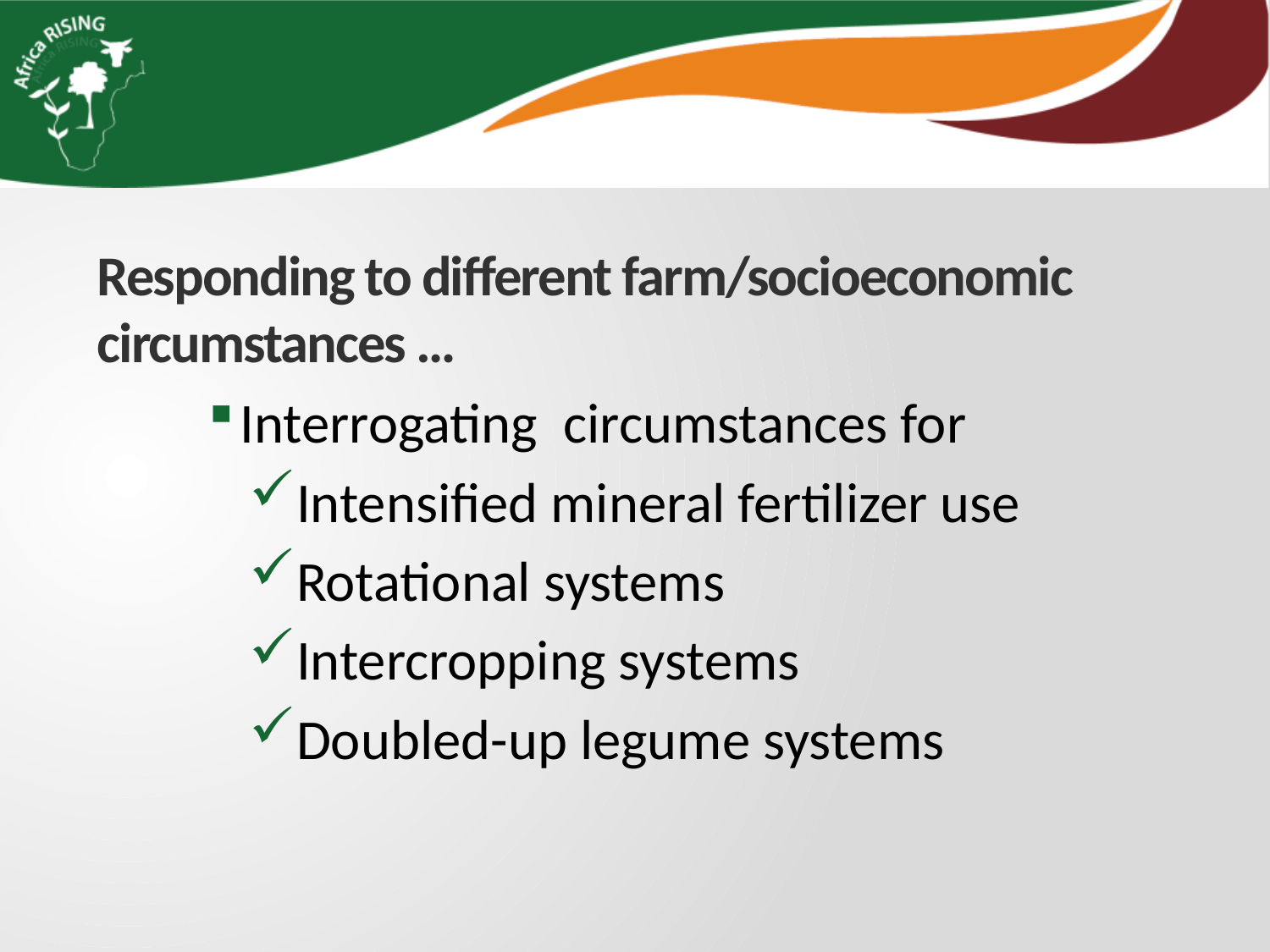

# Responding to different farm/socioeconomic circumstances …
Interrogating  circumstances for
Intensified mineral fertilizer use
Rotational systems
Intercropping systems
Doubled-up legume systems